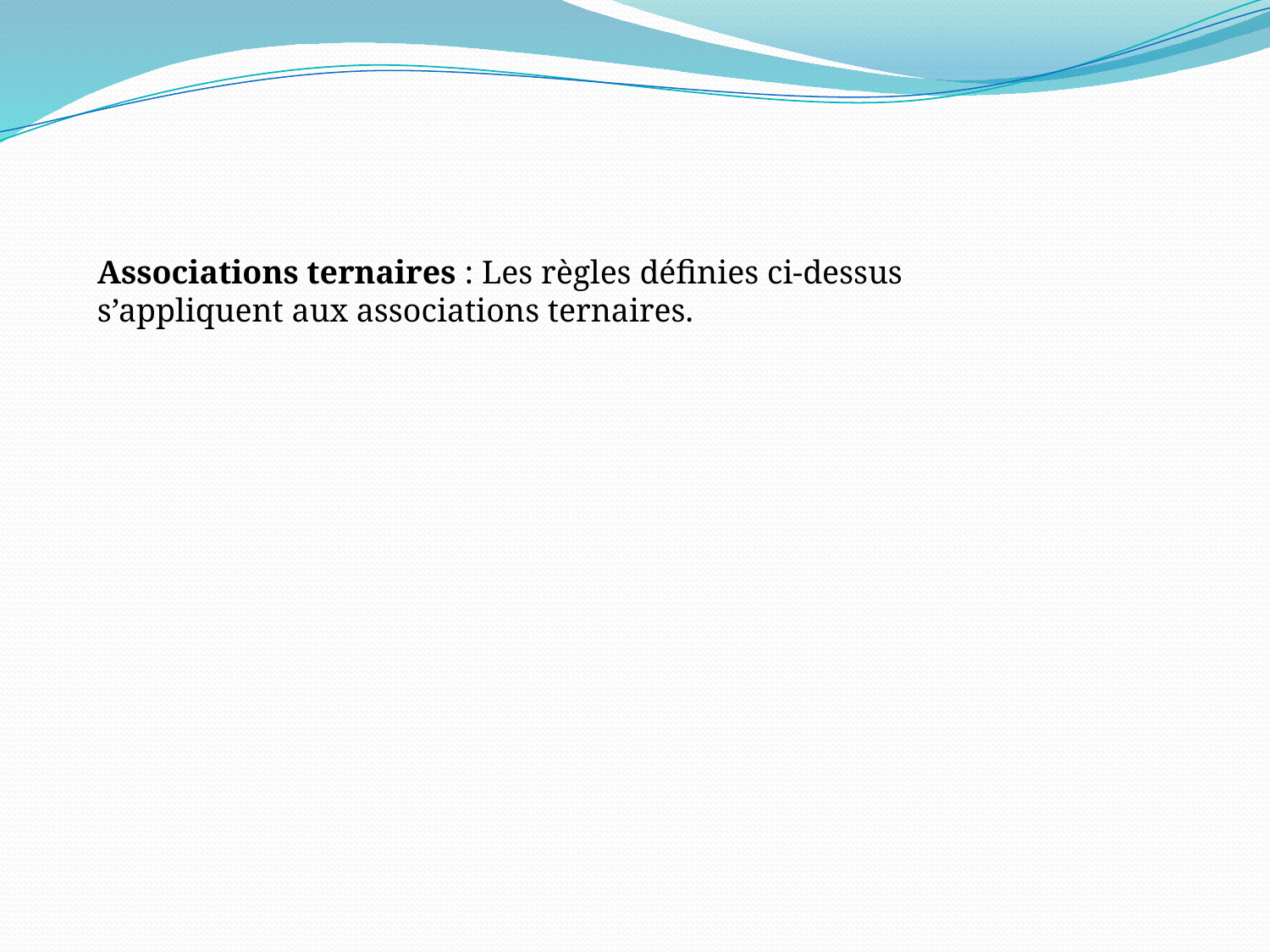

Associations ternaires : Les règles définies ci-dessus s’appliquent aux associations ternaires.